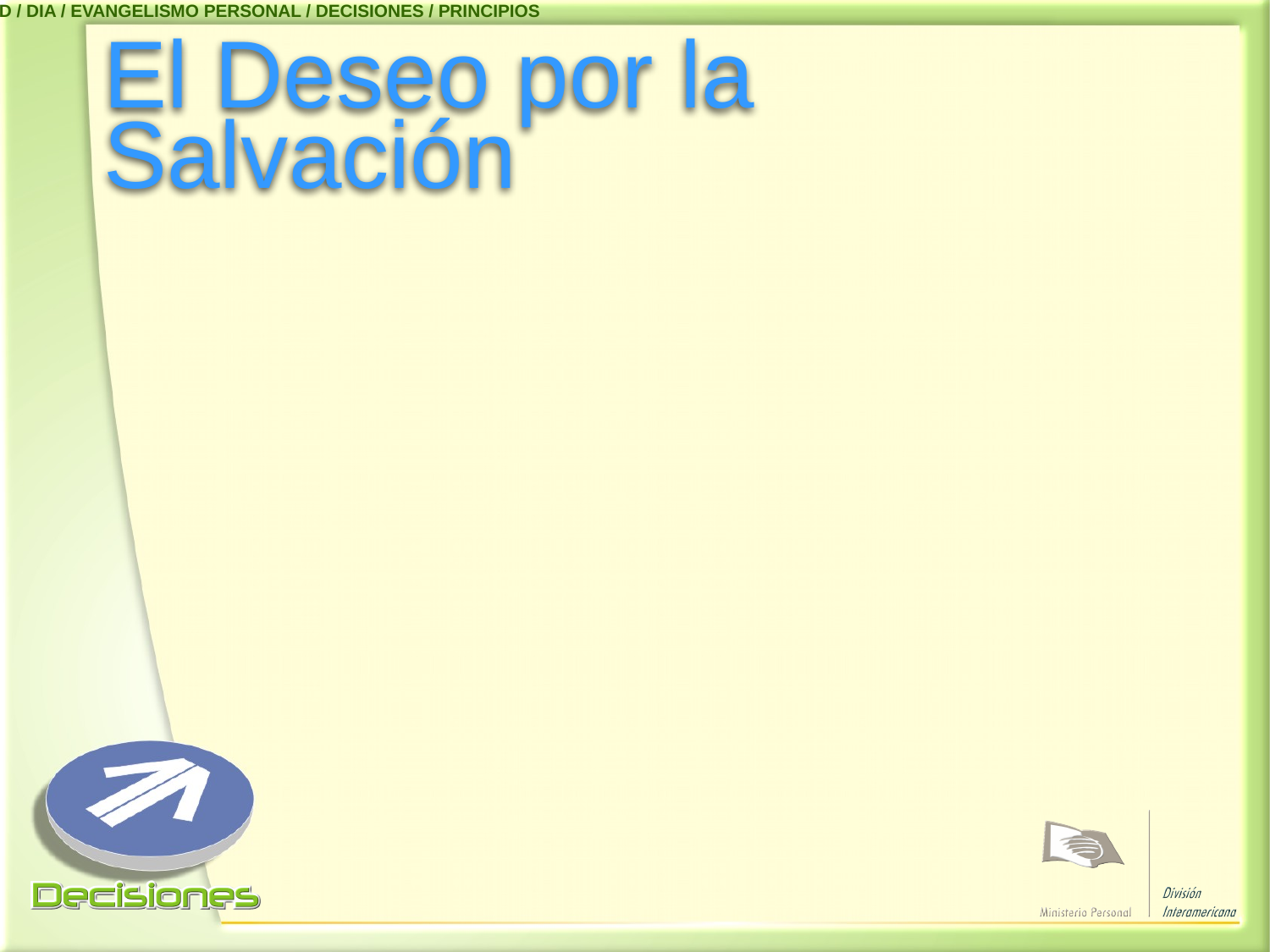

IASD / DIA / EVANGELISMO PERSONAL / DECISIONES / PRINCIPIOS
# El Deseo por la Salvación